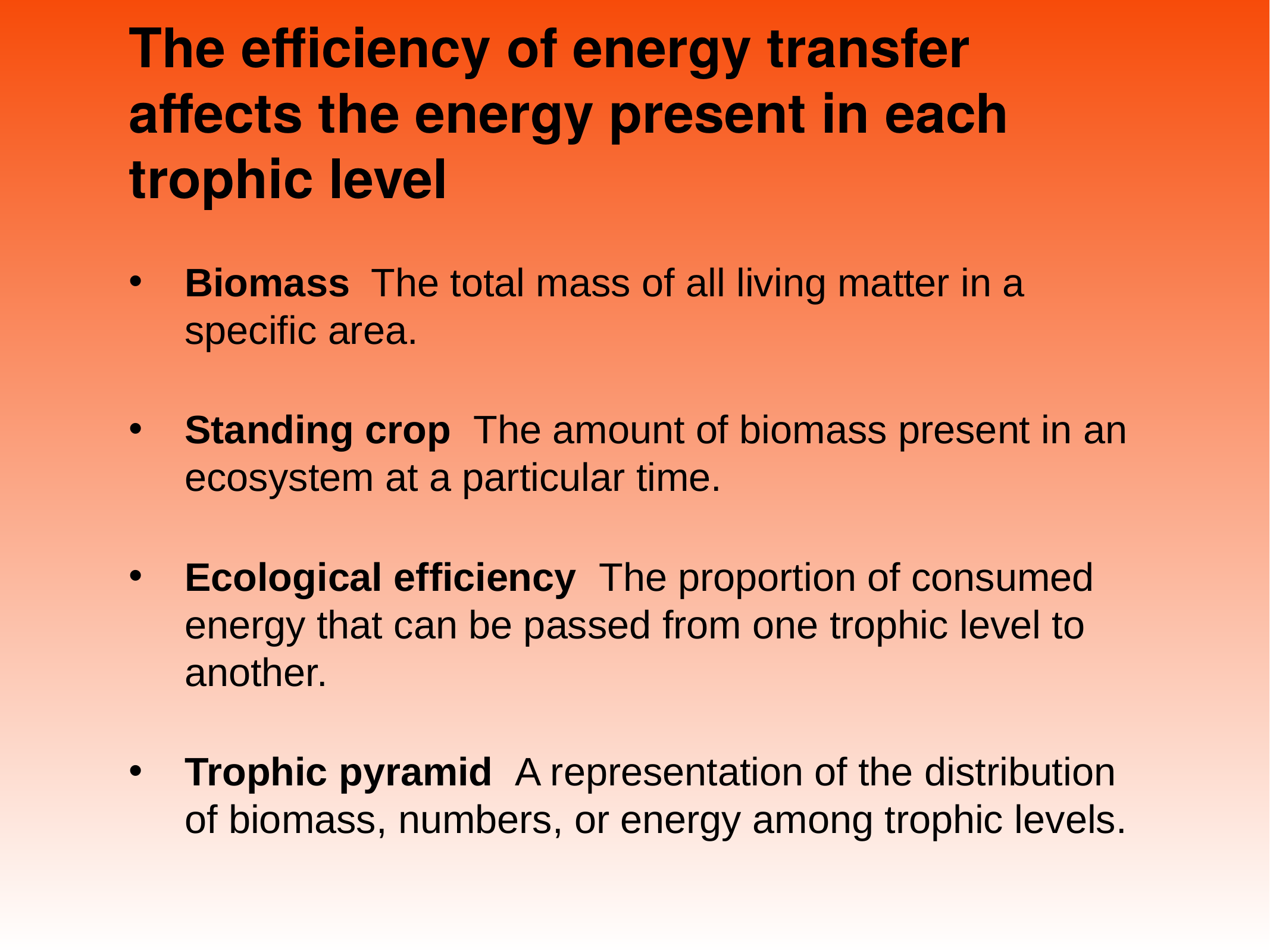

# The efficiency of energy transfer affects the energy present in each trophic level
Biomass  The total mass of all living matter in a specific area.
Standing crop  The amount of biomass present in an ecosystem at a particular time.
Ecological efficiency  The proportion of consumed energy that can be passed from one trophic level to another.
Trophic pyramid  A representation of the distribution of biomass, numbers, or energy among trophic levels.